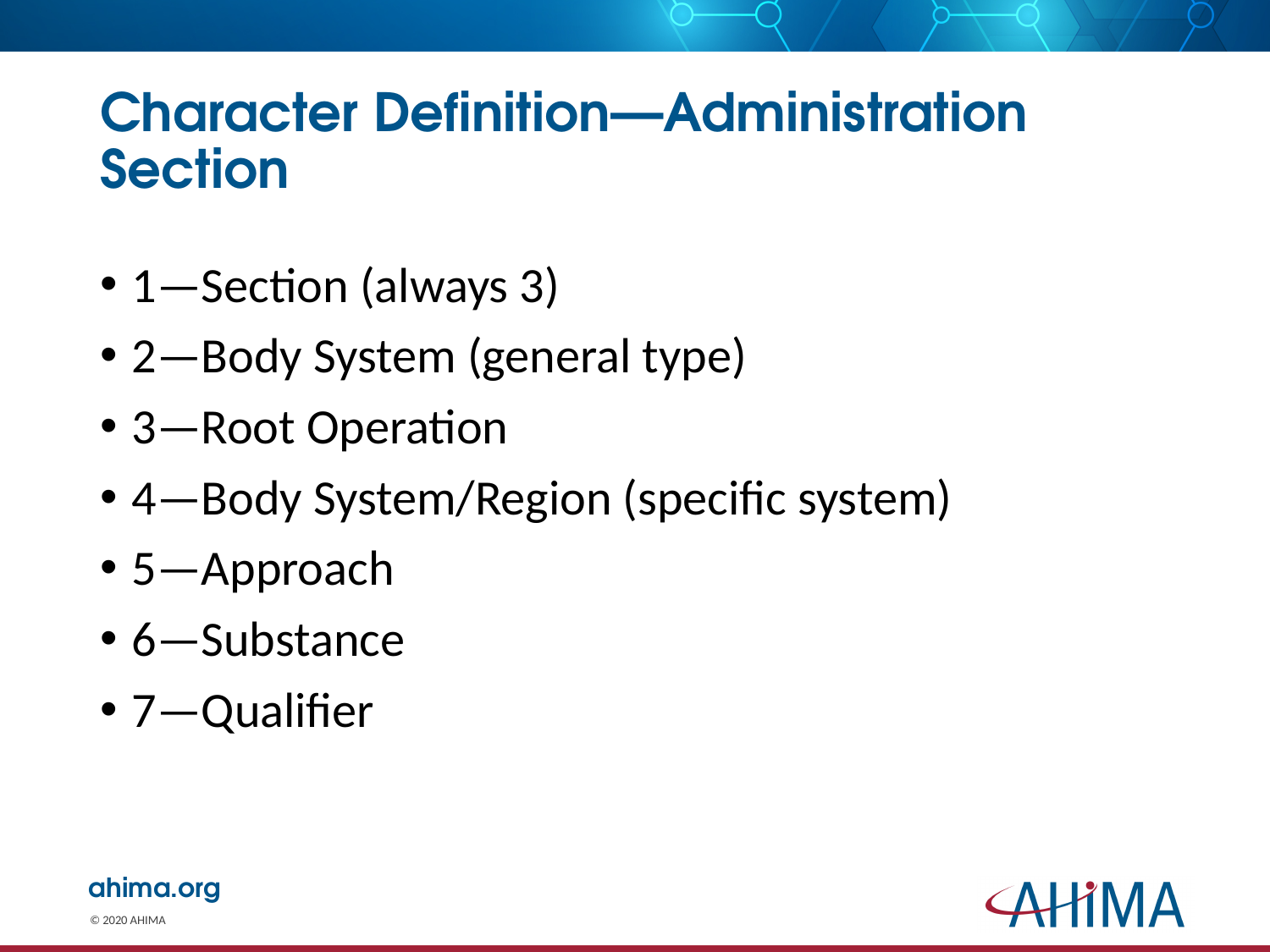

# Character Definition—Administration Section
1—Section (always 3)
2—Body System (general type)
3—Root Operation
4—Body System/Region (specific system)
5—Approach
6—Substance
7—Qualifier